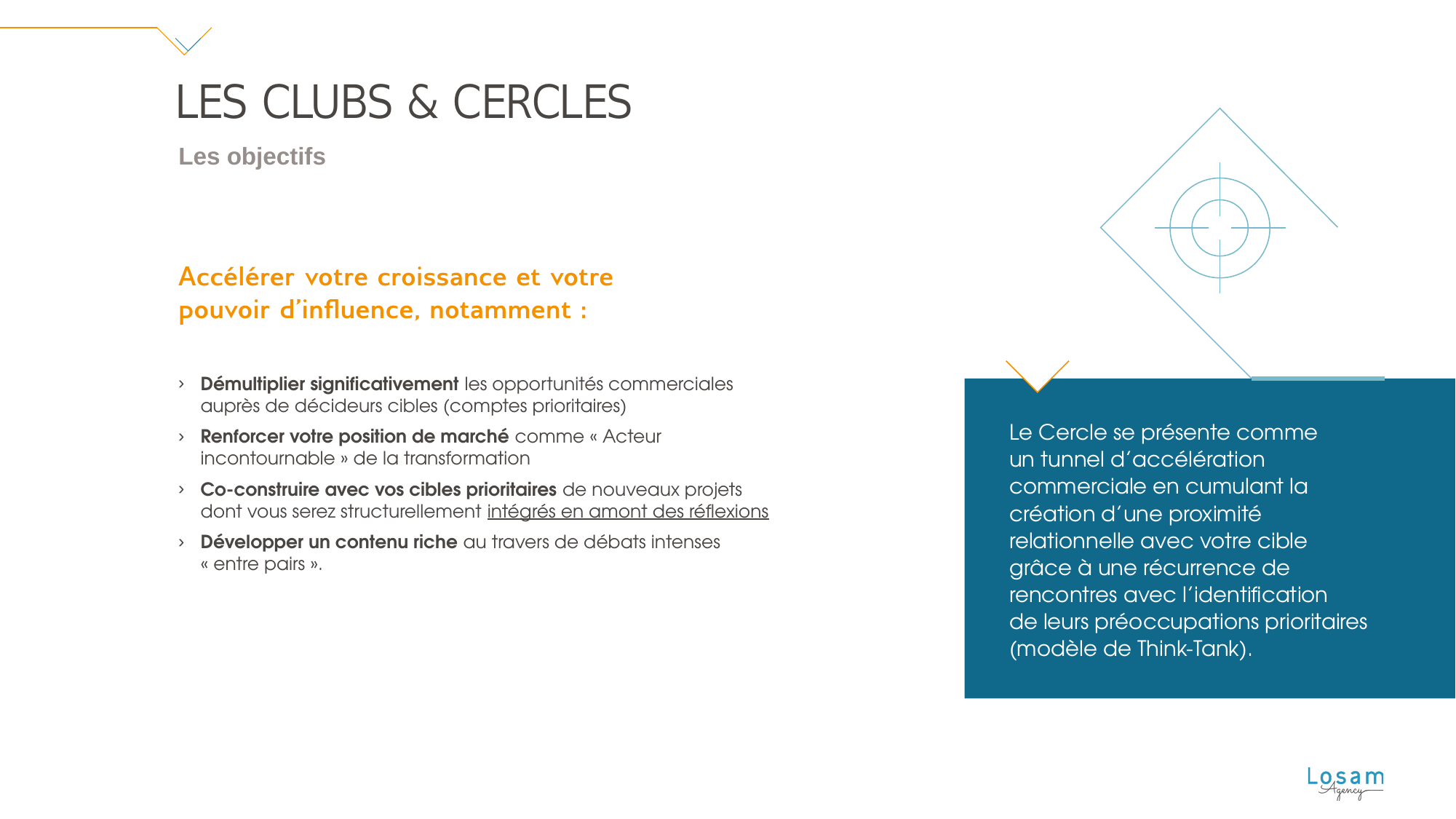

LES CLUBS & CERCLES
Les objectifs

Accélérer votre croissance et votre pouvoir d’influence, notamment :

Démultiplier significativement les opportunités commerciales
auprès de décideurs cibles (comptes prioritaires)
Renforcer votre position de marché comme « Acteur incontournable » de la transformation
Co-construire avec vos cibles prioritaires de nouveaux projets
dont vous serez structurellement intégrés en amont des réflexions
Développer un contenu riche au travers de débats intenses
« entre pairs ».

Le Cercle se présente comme un tunnel d’accélération commerciale en cumulant la création d’une proximité relationnelle avec votre cible grâce à une récurrence de rencontres avec l’identification
de leurs préoccupations prioritaires (modèle de Think-Tank).